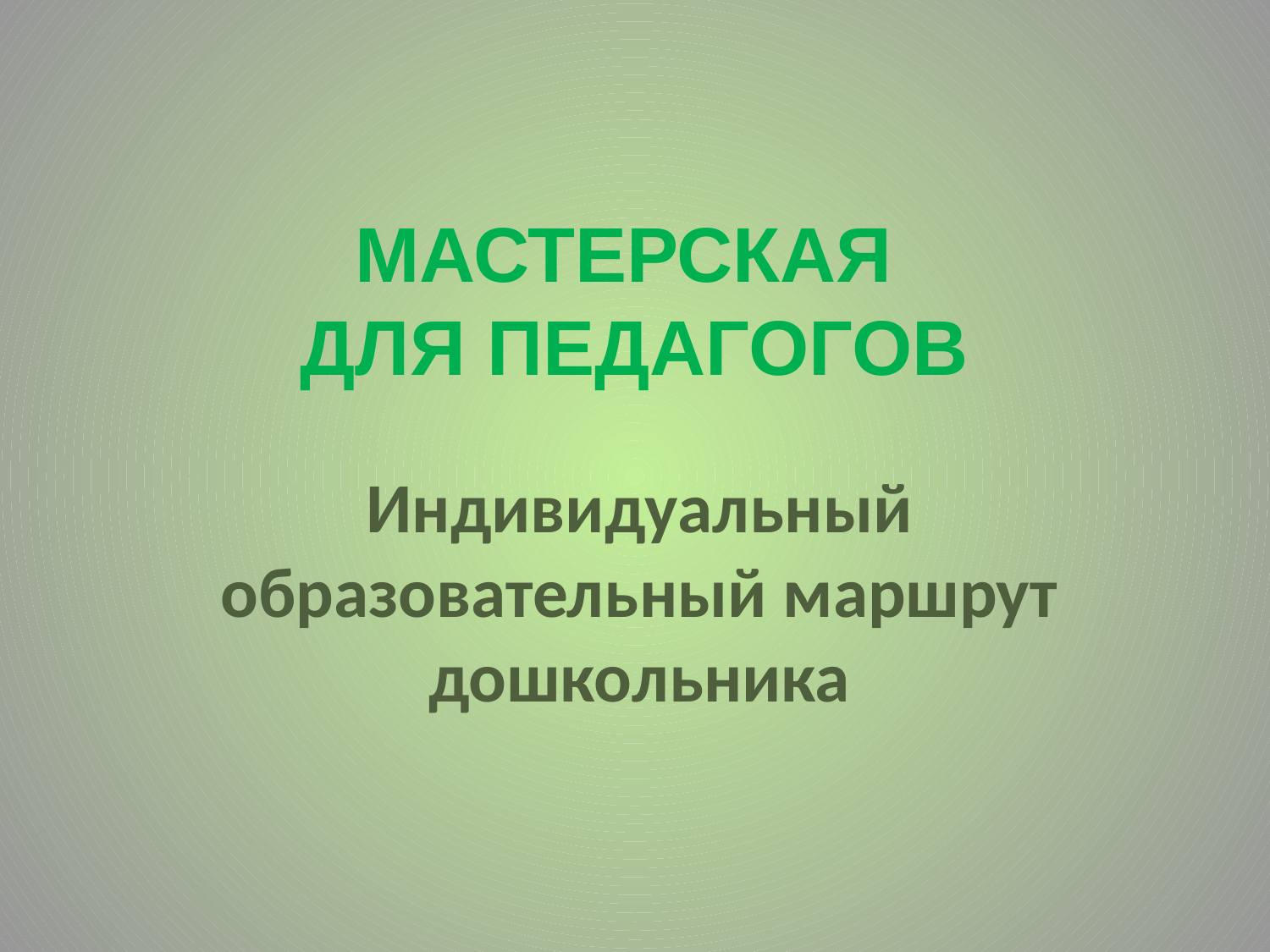

# МАСТЕРСКАЯ ДЛЯ ПЕДАГОГОВ
Индивидуальный образовательный маршрут дошкольника